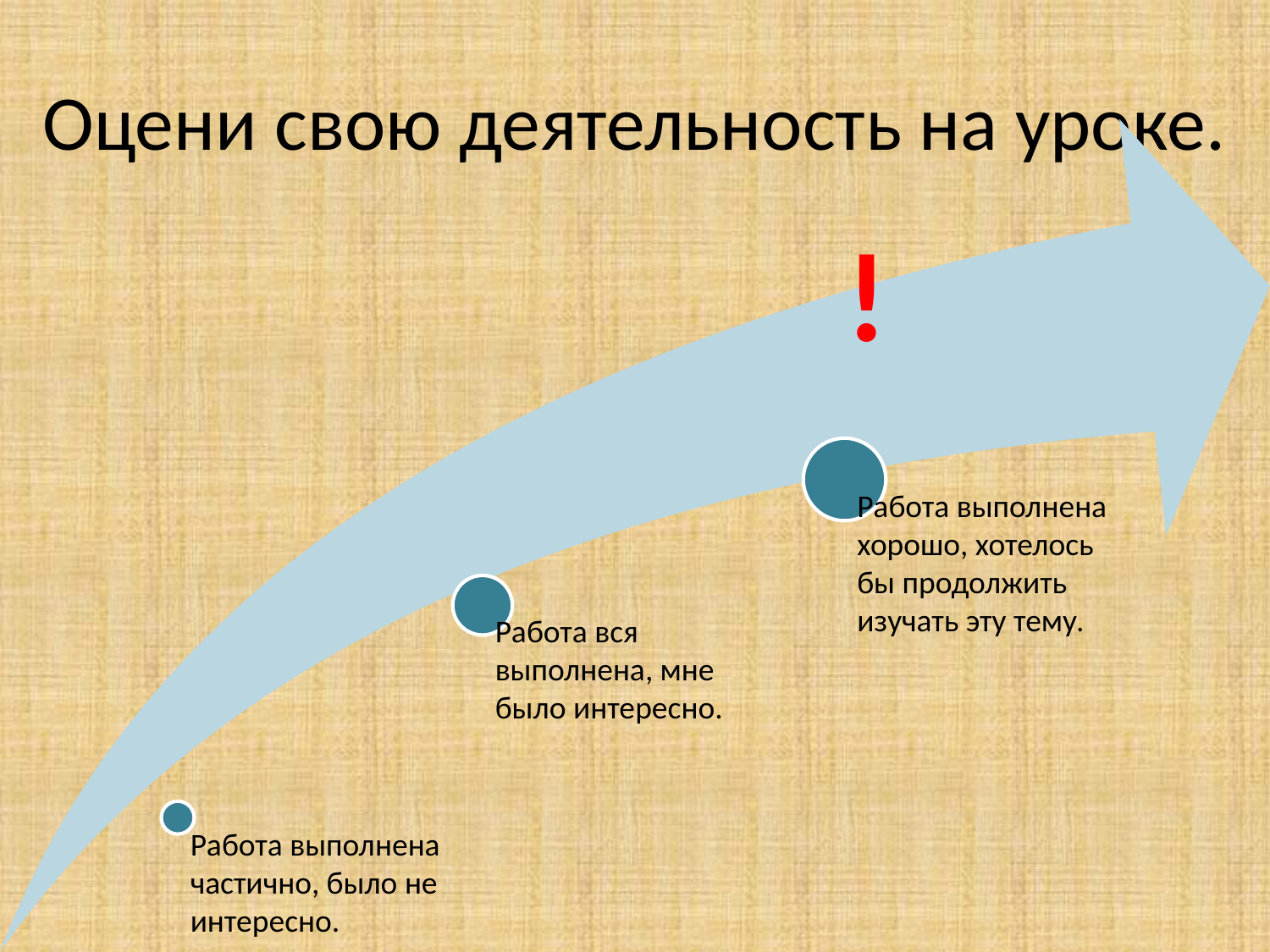

# Оцени свою деятельность на уроке.
Работа выполнена частично, было не интересно.
Работа вся выполнена, мне было интересно.
Работа выполнена хорошо, хотелось бы продолжить изучать эту тему.
!